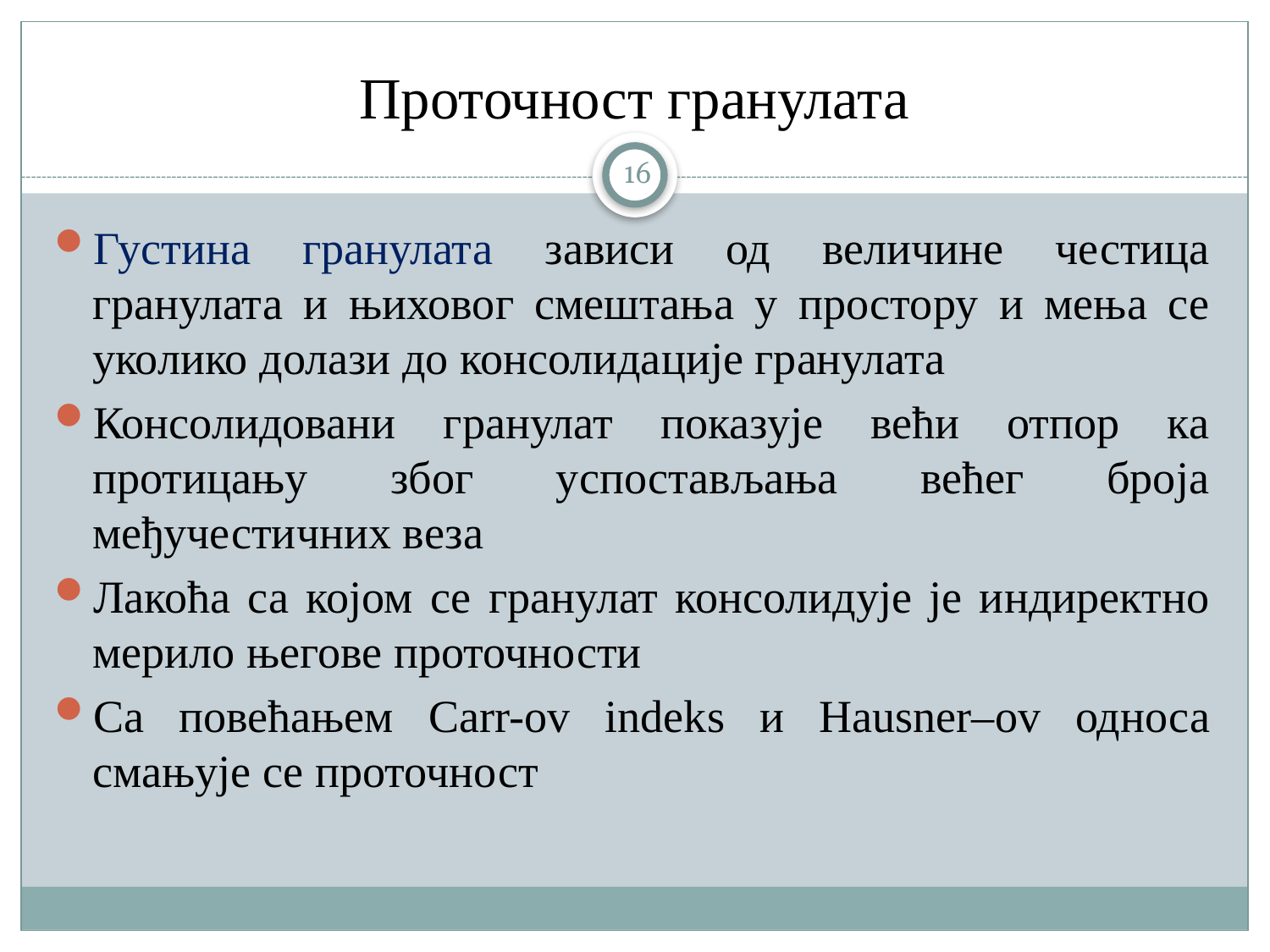

# Проточност гранулата
16
Густина гранулата зависи од величине честица гранулата и њиховог смештања у простору и мења се уколико долази до консолидације гранулата
Консолидовани гранулат показује већи отпор ка протицању због успостављања већег броја међучестичних веза
Лакоћа са којом се гранулат консолидује је индиректно мерило његове проточности
Са повећањем Carr-ov indeks и Hausner–ov односа смањује се проточност